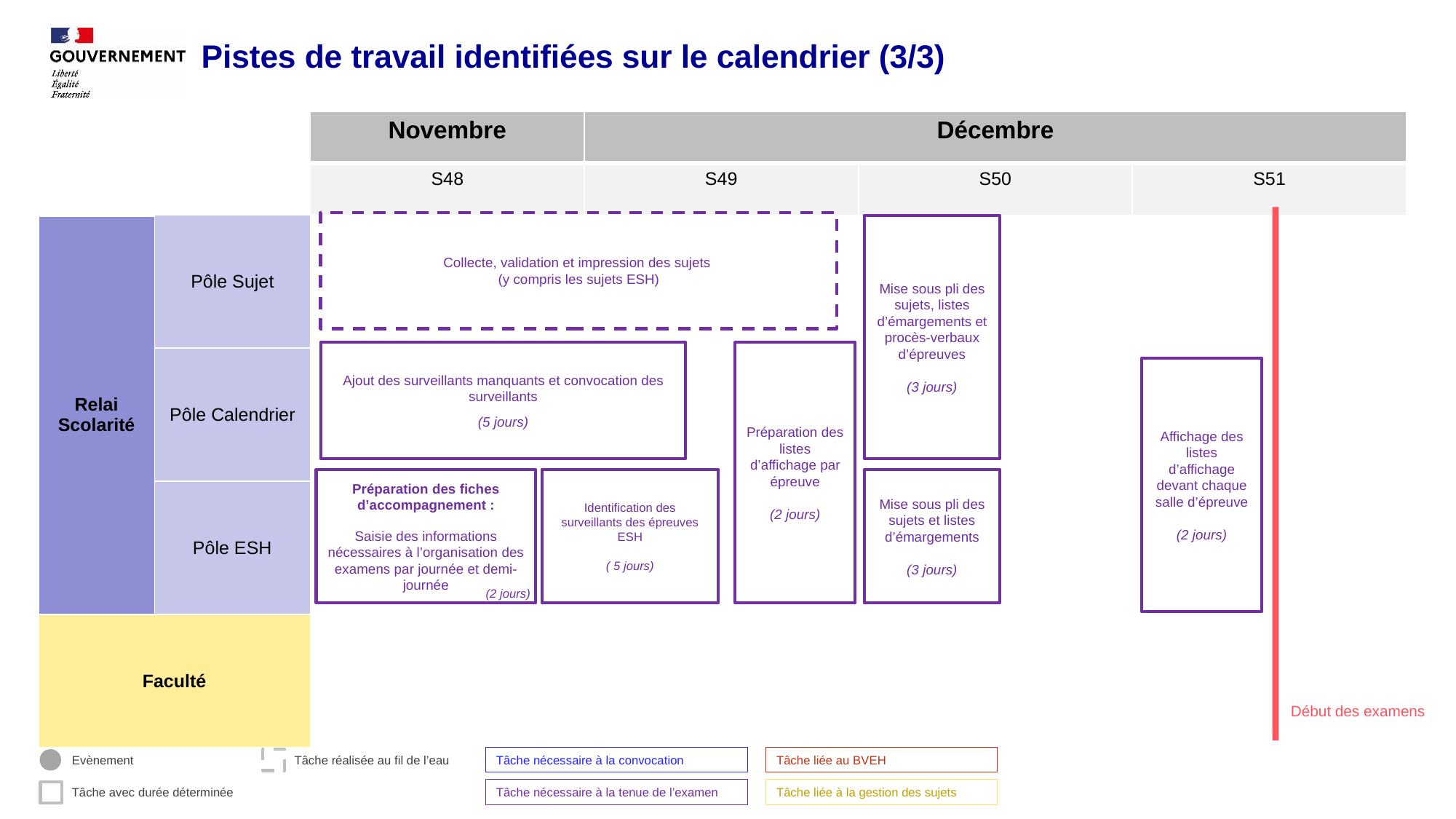

Pistes de travail identifiées sur le calendrier (3/3)
|  |  | Novembre | Décembre |  |  |
| --- | --- | --- | --- | --- | --- |
|  |  | S48 | S49 | S50 | S51 |
| Relai Scolarité | Pôle Sujet |  |  |  |  |
|  | Pôle Calendrier |  |  |  |  |
|  | Pôle ESH |  |  |  |  |
| Faculté | Composante |  |  |  |  |

Collecte, validation et impression des sujets
(y compris les sujets ESH)
Mise sous pli des sujets, listes d’émargements et procès-verbaux d’épreuves

(3 jours)
Préparation des listes d’affichage par épreuve

(2 jours)
Ajout des surveillants manquants et convocation des surveillants
w
(5 jours)
Affichage des listes d’affichage devant chaque salle d’épreuve

(2 jours)
Identification des surveillants des épreuves ESH

( 5 jours)
Préparation des fiches d’accompagnement :

Saisie des informations nécessaires à l’organisation des examens par journée et demi-journée
Mise sous pli des sujets et listes d’émargements

(3 jours)
(2 jours)
Début des examens
Evènement
Tâche réalisée au fil de l’eau
Tâche nécessaire à la convocation
Tâche liée au BVEH

Tâche avec durée déterminée
Tâche nécessaire à la tenue de l’examen
Tâche liée à la gestion des sujets